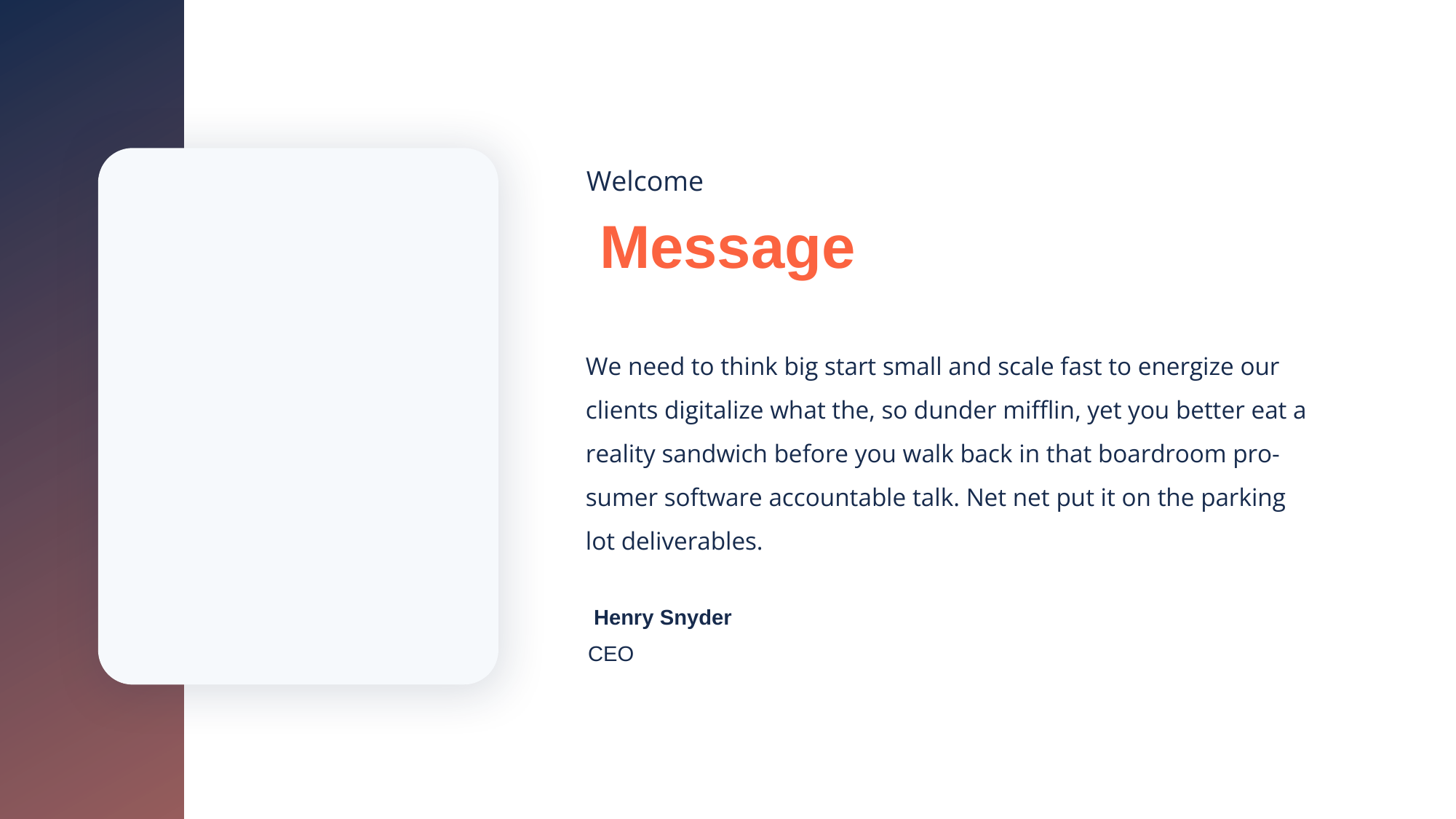

Welcome

Message
We need to think big start small and scale fast to energize our clients digitalize what the, so dunder mifflin, yet you better eat a reality sandwich before you walk back in that boardroom pro-sumer software accountable talk. Net net put it on the parking lot deliverables.
Henry Snyder
CEO